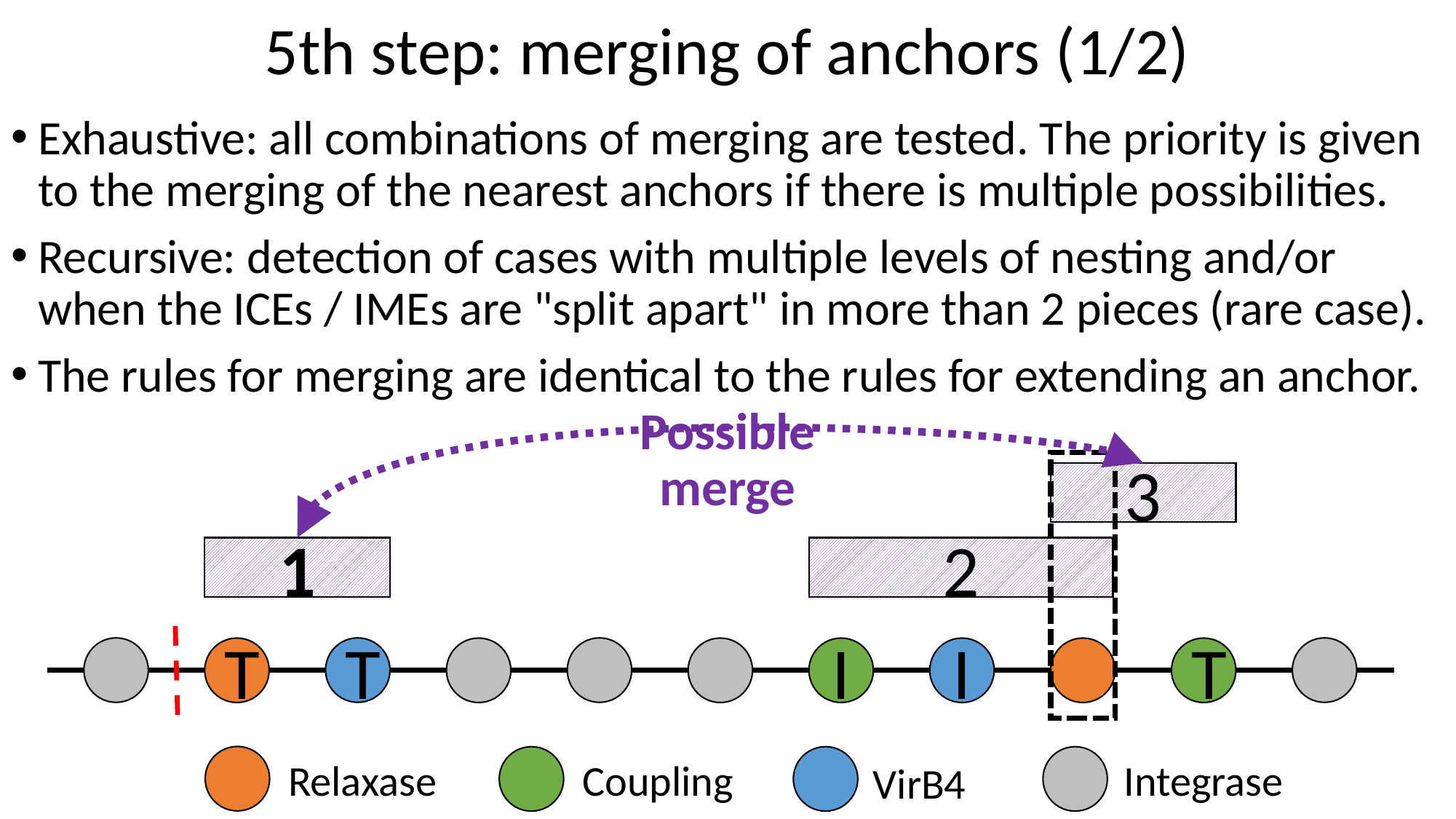

# 5th step: merging of anchors (1/2)
Exhaustive: all combinations of merging are tested. The priority is given to the merging of the nearest anchors if there is multiple possibilities.
Recursive: detection of cases with multiple levels of nesting and/or when the ICEs / IMEs are "split apart" in more than 2 pieces (rare case).
The rules for merging are identical to the rules for extending an anchor.
Possible merge

3
1
2

T

T

I
I

T

Relaxase
Coupling
Integrase
VirB4